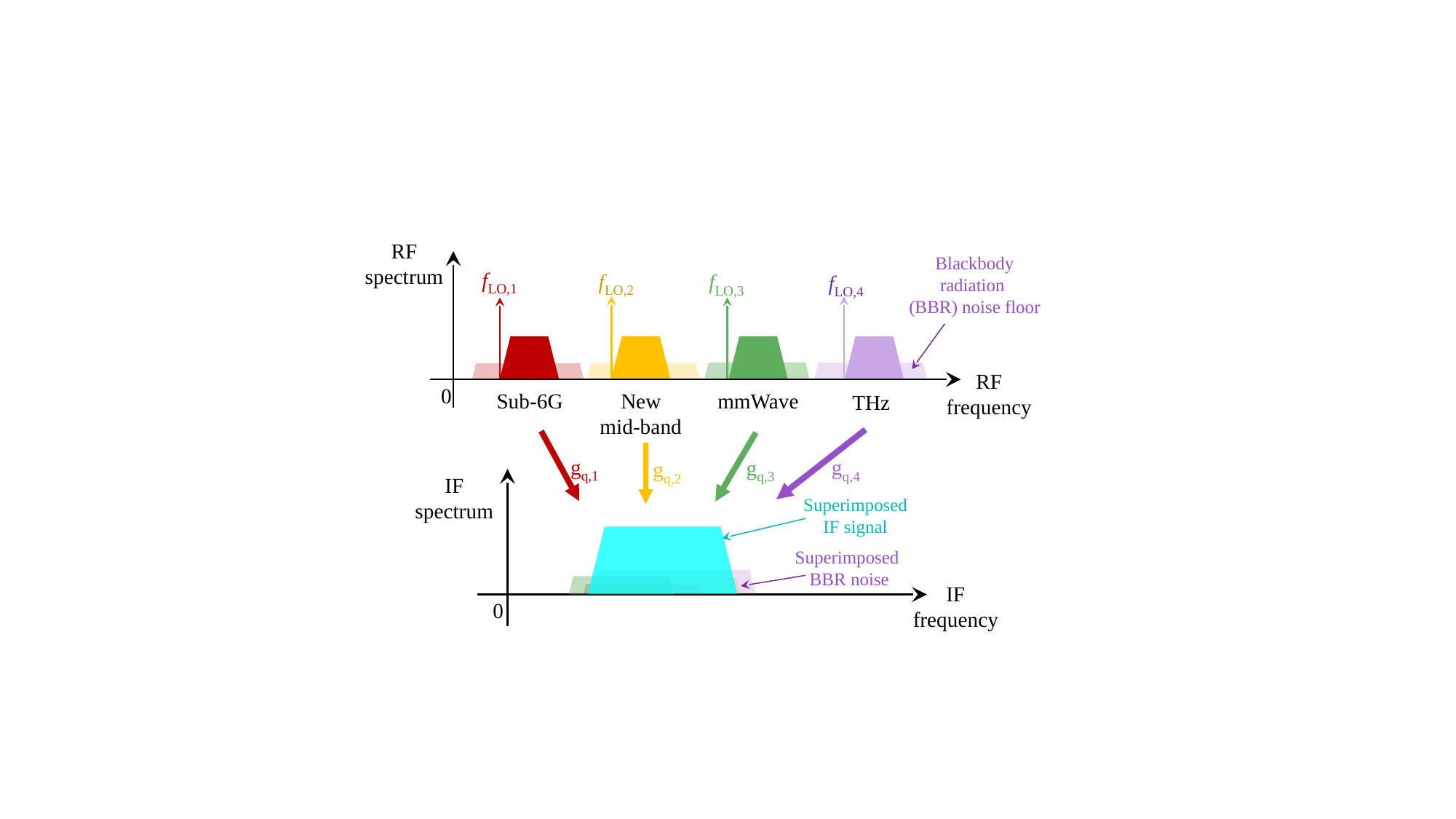

RF
spectrum
Blackbody radiation
(BBR) noise floor
fLO,1
fLO,2
fLO,3
fLO,4

RF frequency

0
Sub-6G
New mid-band
mmWave
THz

gq,1
gq,4
gq,3
gq,2
IF
spectrum
Superimposed
IF signal

Superimposed
 BBR noise

IF frequency

0